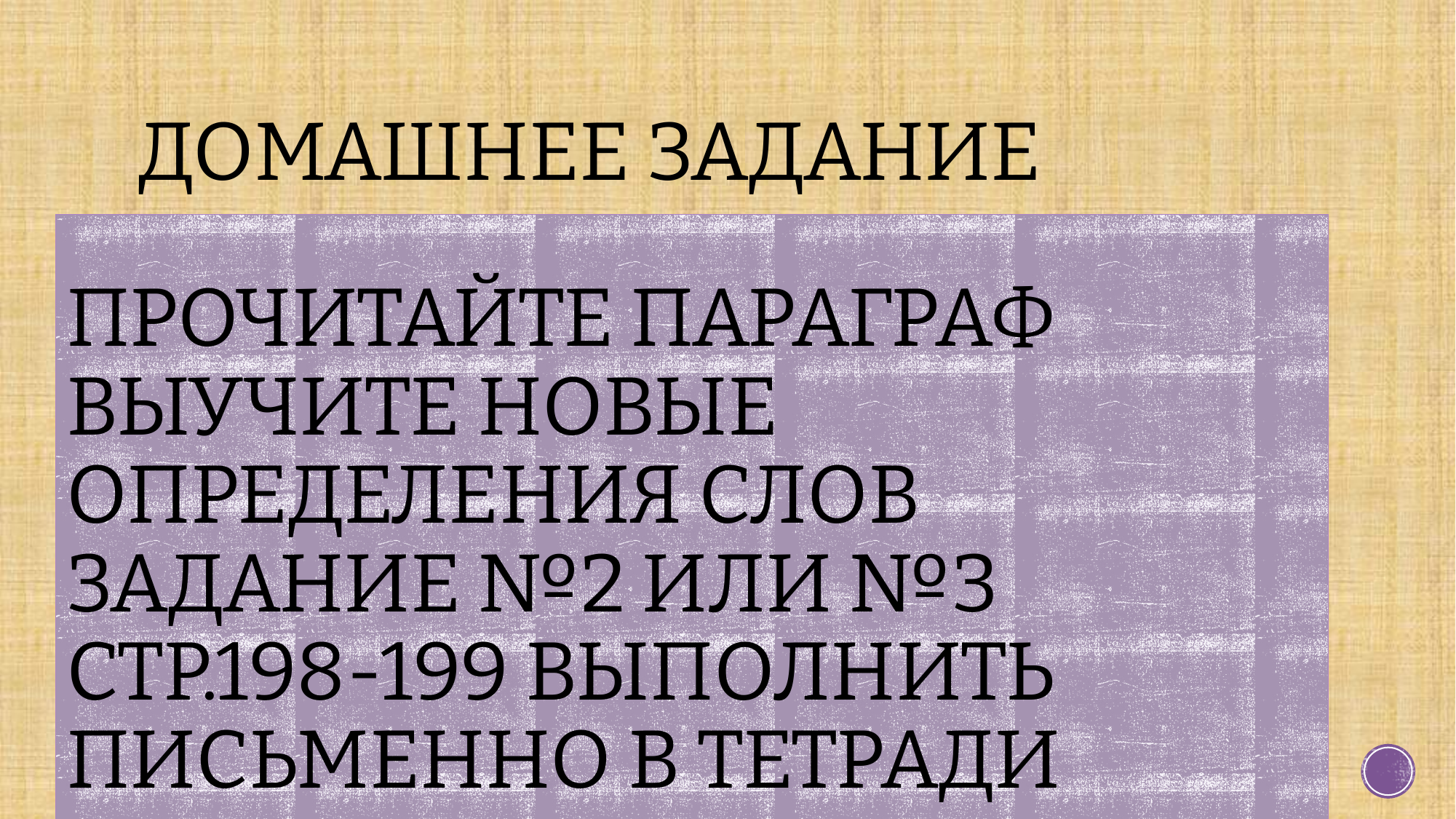

# Домашнее задание
Прочитайте параграф
Выучите новые определения слов
Задание №2 или №3 стр.198-199 выполнить письменно в тетради